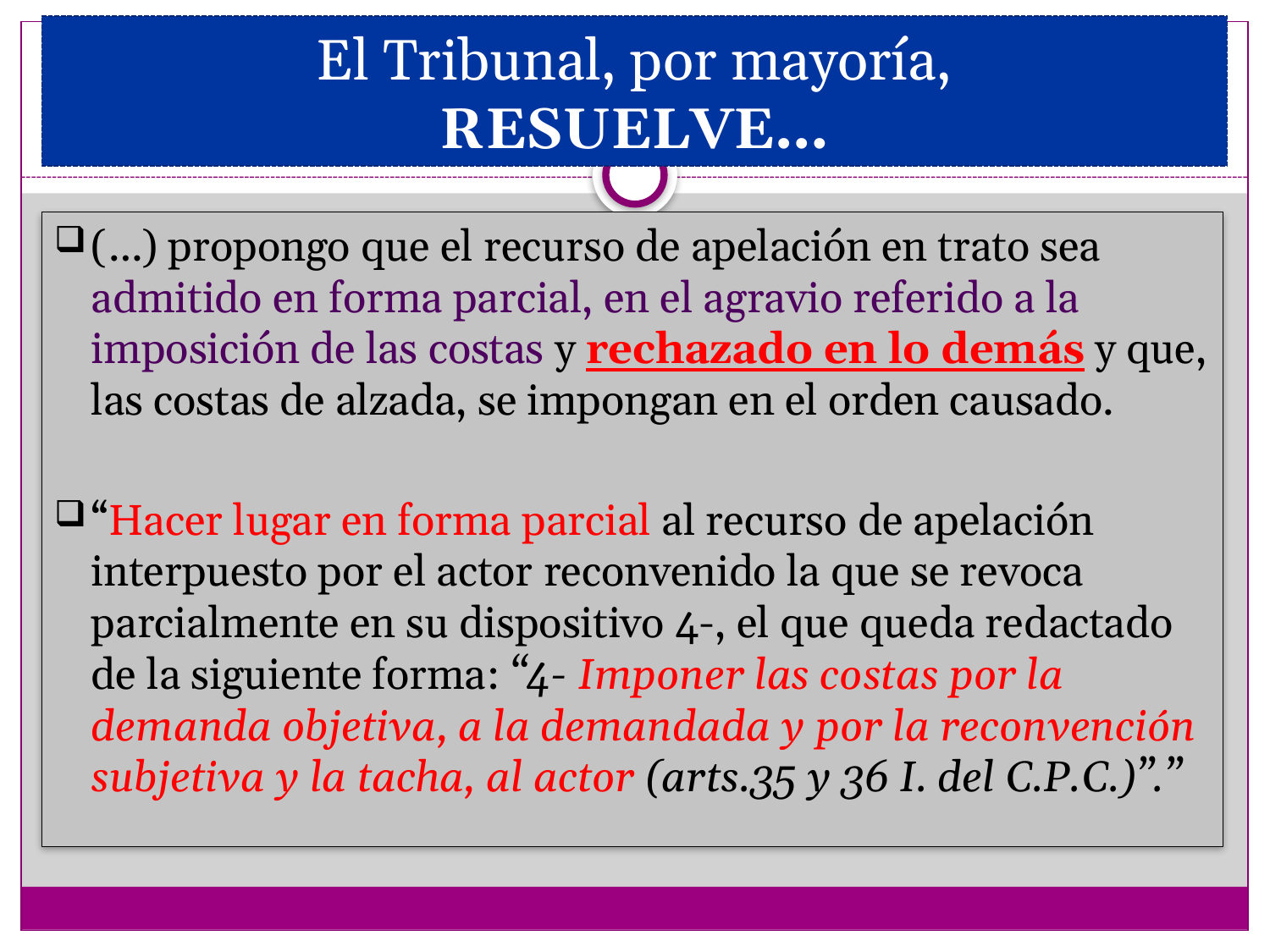

# El Tribunal, por mayoría, RESUELVE…
(…) propongo que el recurso de apelación en trato sea admitido en forma parcial, en el agravio referido a la imposición de las costas y rechazado en lo demás y que, las costas de alzada, se impongan en el orden causado.

“Hacer lugar en forma parcial al recurso de apelación interpuesto por el actor reconvenido la que se revoca parcialmente en su dispositivo 4-, el que queda redactado de la siguiente forma: “4- Imponer las costas por la demanda objetiva, a la demandada y por la reconvención subjetiva y la tacha, al actor (arts.35 y 36 I. del C.P.C.)”.”